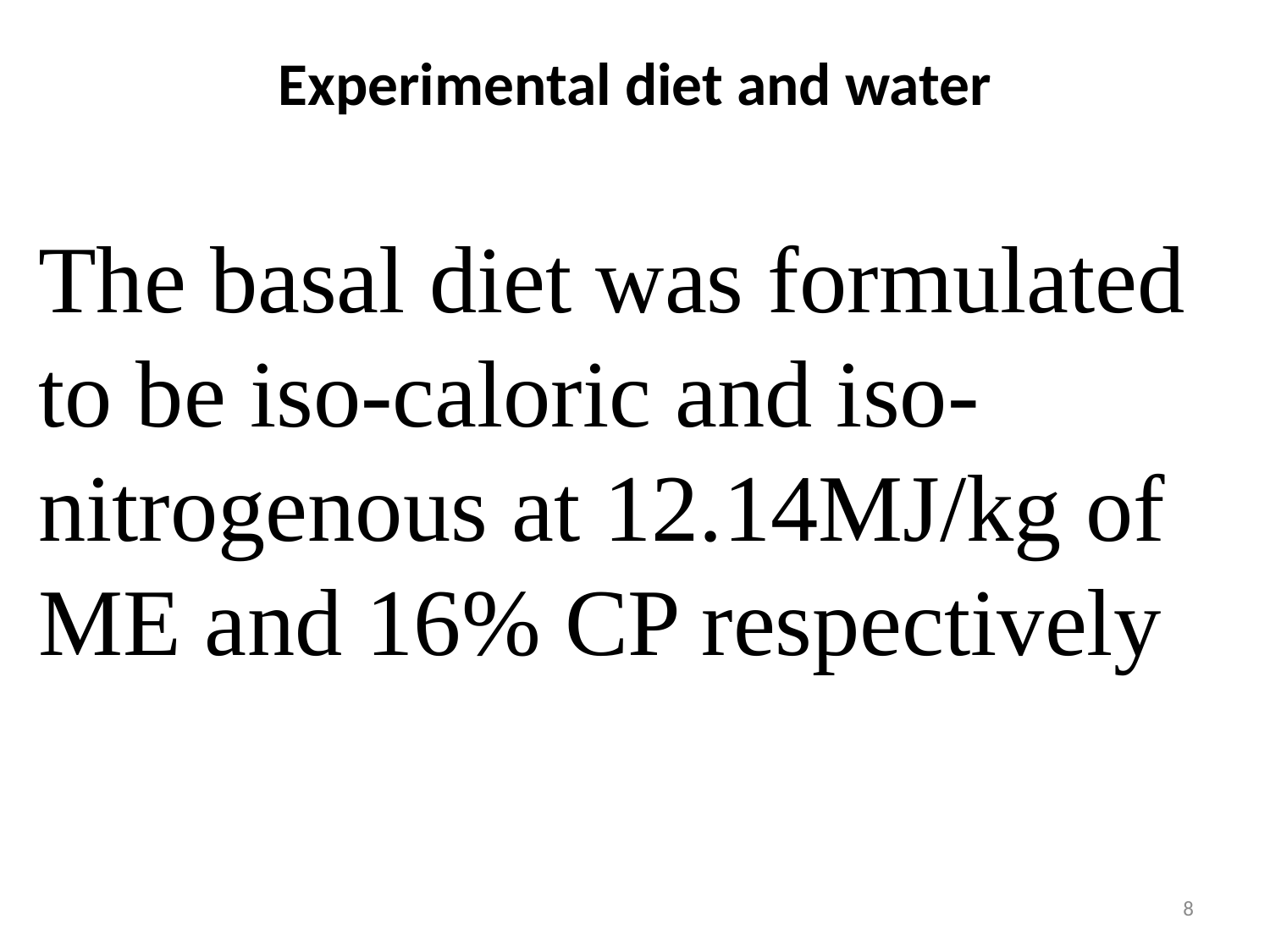

# Experimental diet and water
The basal diet was formulated to be iso-caloric and iso-nitrogenous at 12.14MJ/kg of ME and 16% CP respectively
8